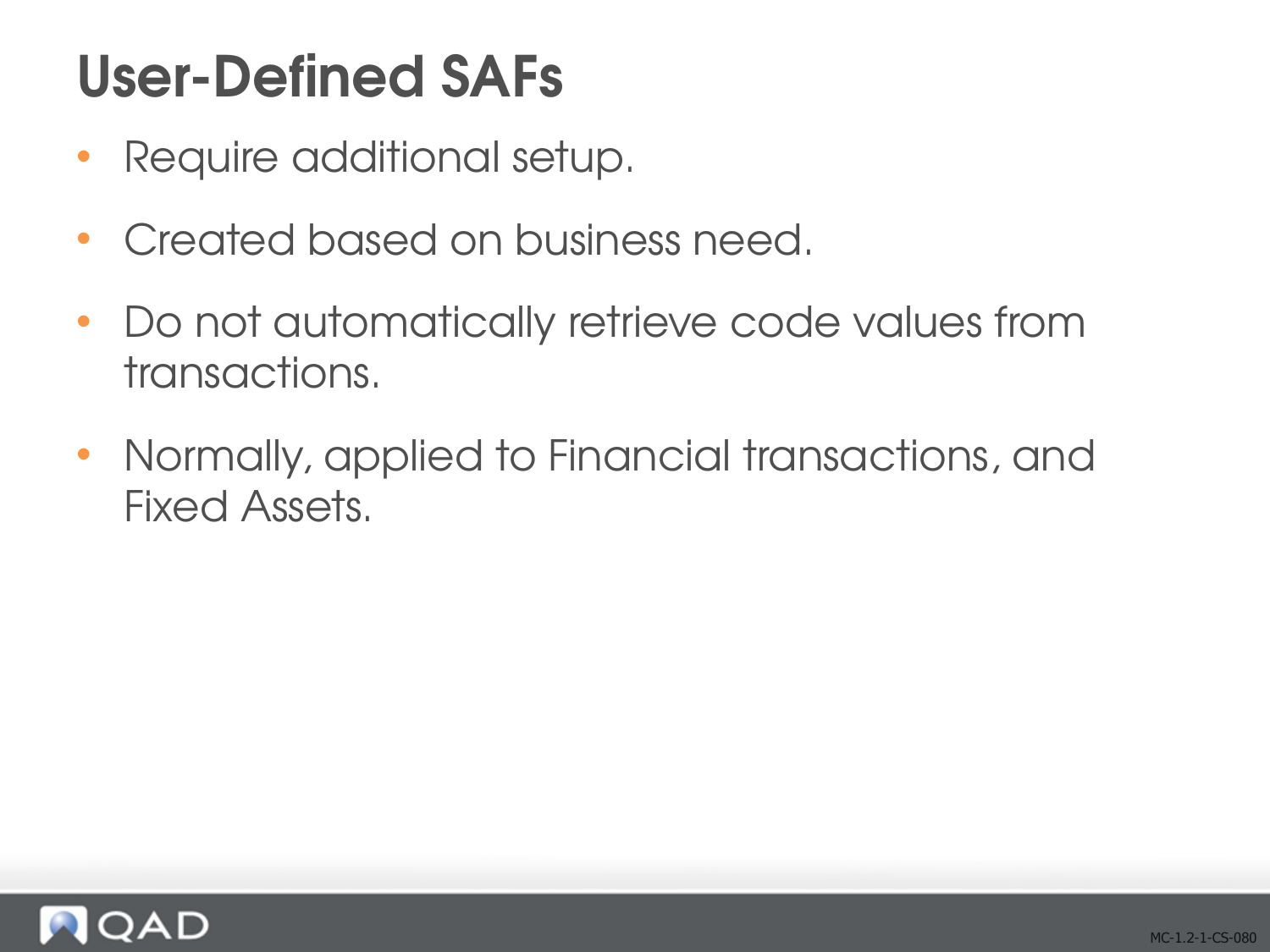

# User-Defined SAFs
Require additional setup.
Created based on business need.
Do not automatically retrieve code values from transactions.
Normally, applied to Financial transactions, and Fixed Assets.

MC-1.2-1-CS-080